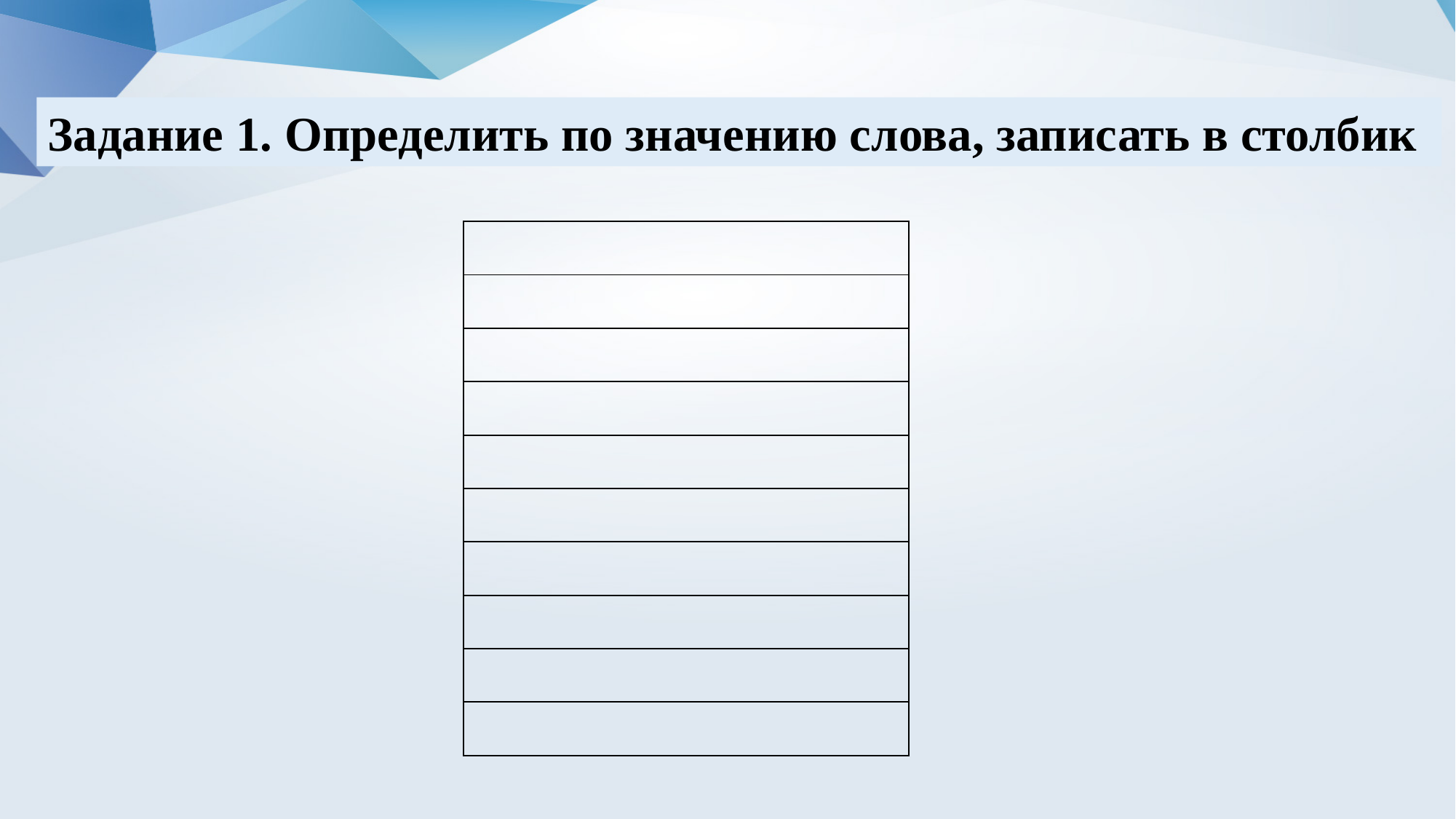

Задание 1. Определить по значению слова, записать в столбик
|  |
| --- |
|  |
|  |
|  |
|  |
|  |
|  |
|  |
|  |
|  |